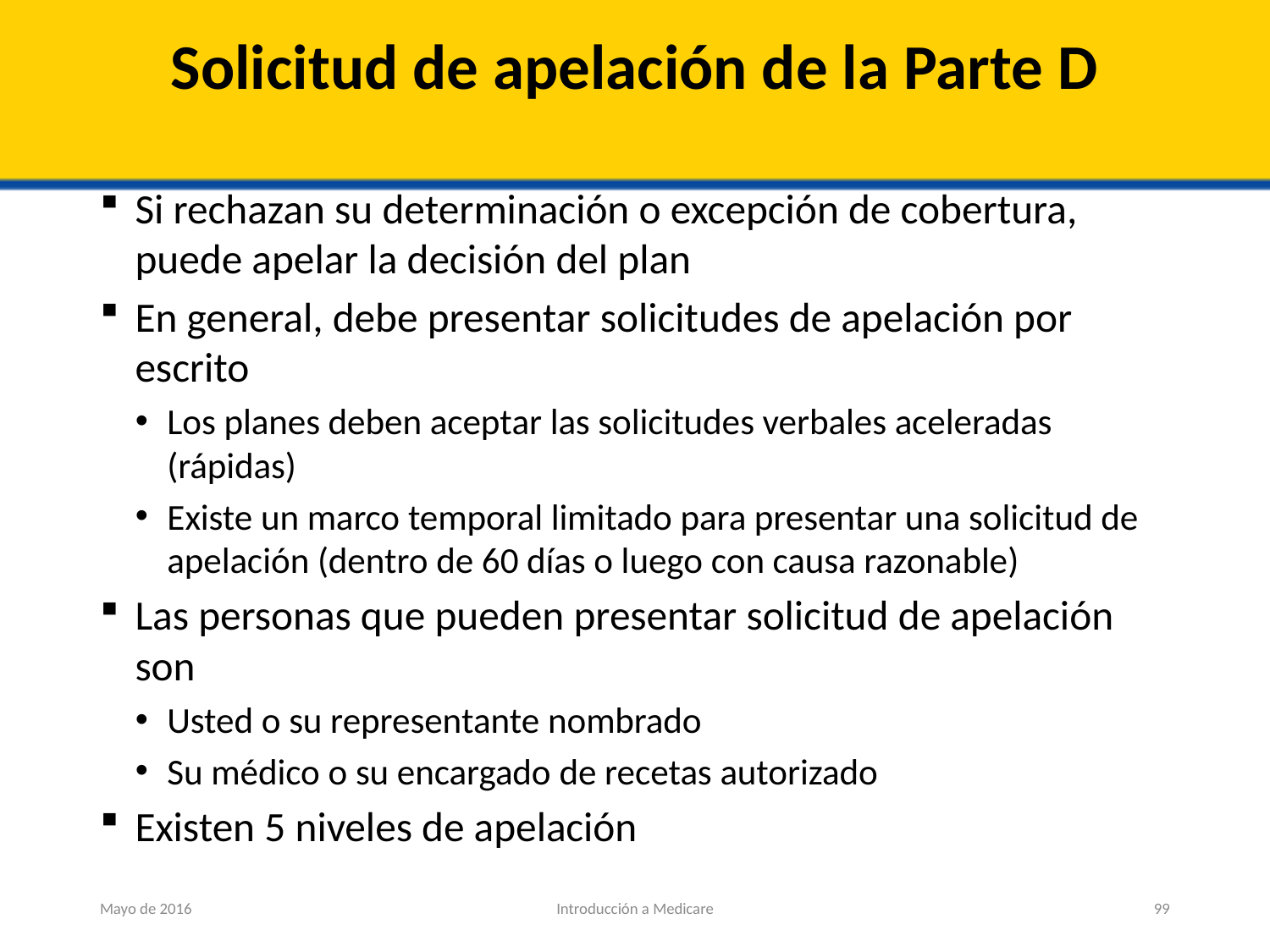

# Solicitud de apelación de la Parte D
Si rechazan su determinación o excepción de cobertura, puede apelar la decisión del plan
En general, debe presentar solicitudes de apelación por escrito
Los planes deben aceptar las solicitudes verbales aceleradas (rápidas)
Existe un marco temporal limitado para presentar una solicitud de apelación (dentro de 60 días o luego con causa razonable)
Las personas que pueden presentar solicitud de apelación son
Usted o su representante nombrado
Su médico o su encargado de recetas autorizado
Existen 5 niveles de apelación

Mayo de 2016
Introducción a Medicare
99